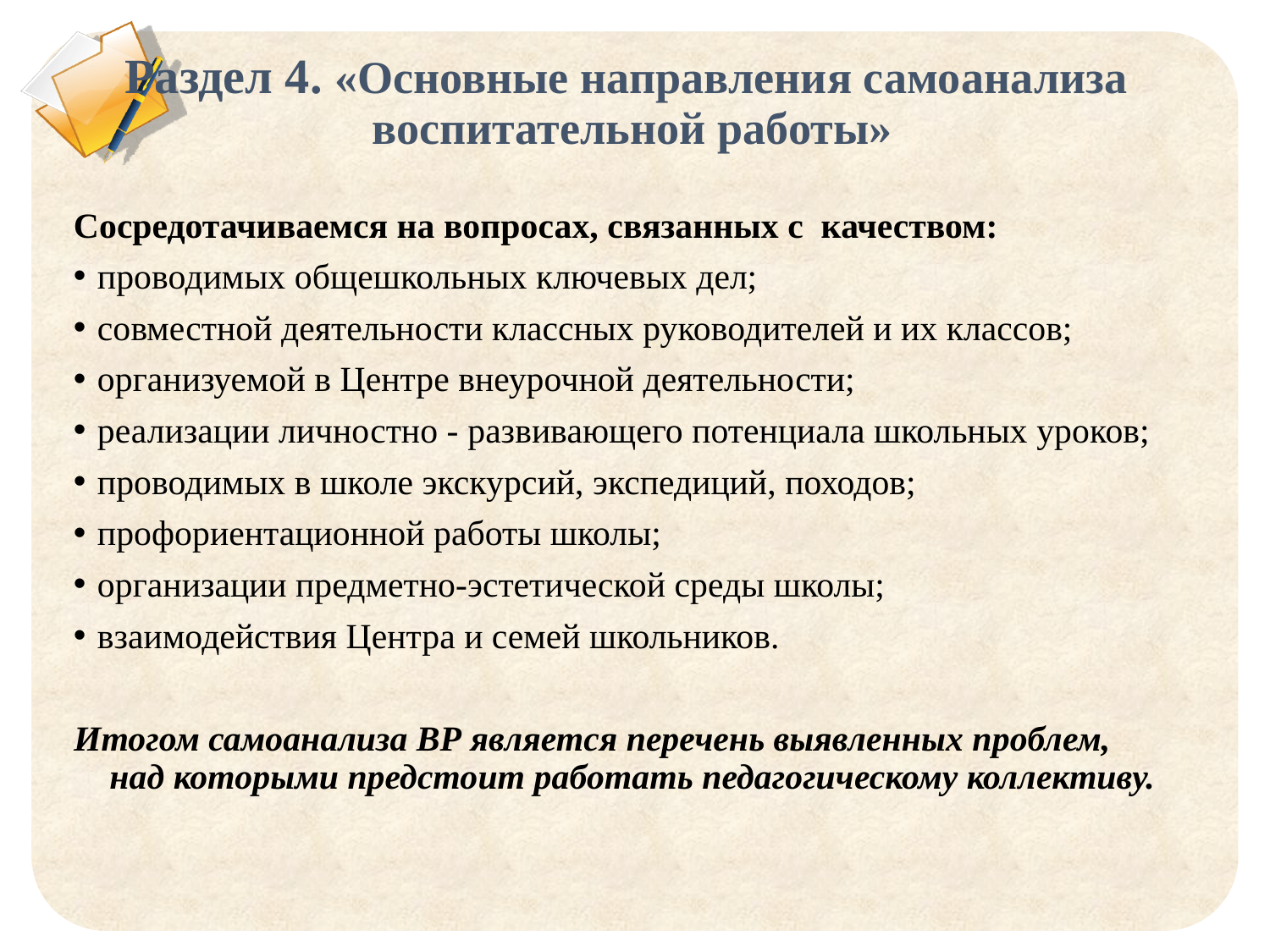

# Раздел 4. «Основные направления самоанализа воспитательной работы»
Сосредотачиваемся на вопросах, связанных с  качеством:
проводимых общешкольных ключевых дел;
совместной деятельности классных руководителей и их классов;
организуемой в Центре внеурочной деятельности;
реализации личностно - развивающего потенциала школьных уроков;
проводимых в школе экскурсий, экспедиций, походов;
профориентационной работы школы;
организации предметно-эстетической среды школы;
взаимодействия Центра и семей школьников.

Итогом самоанализа ВР является перечень выявленных проблем,          над которыми предстоит работать педагогическому коллективу.